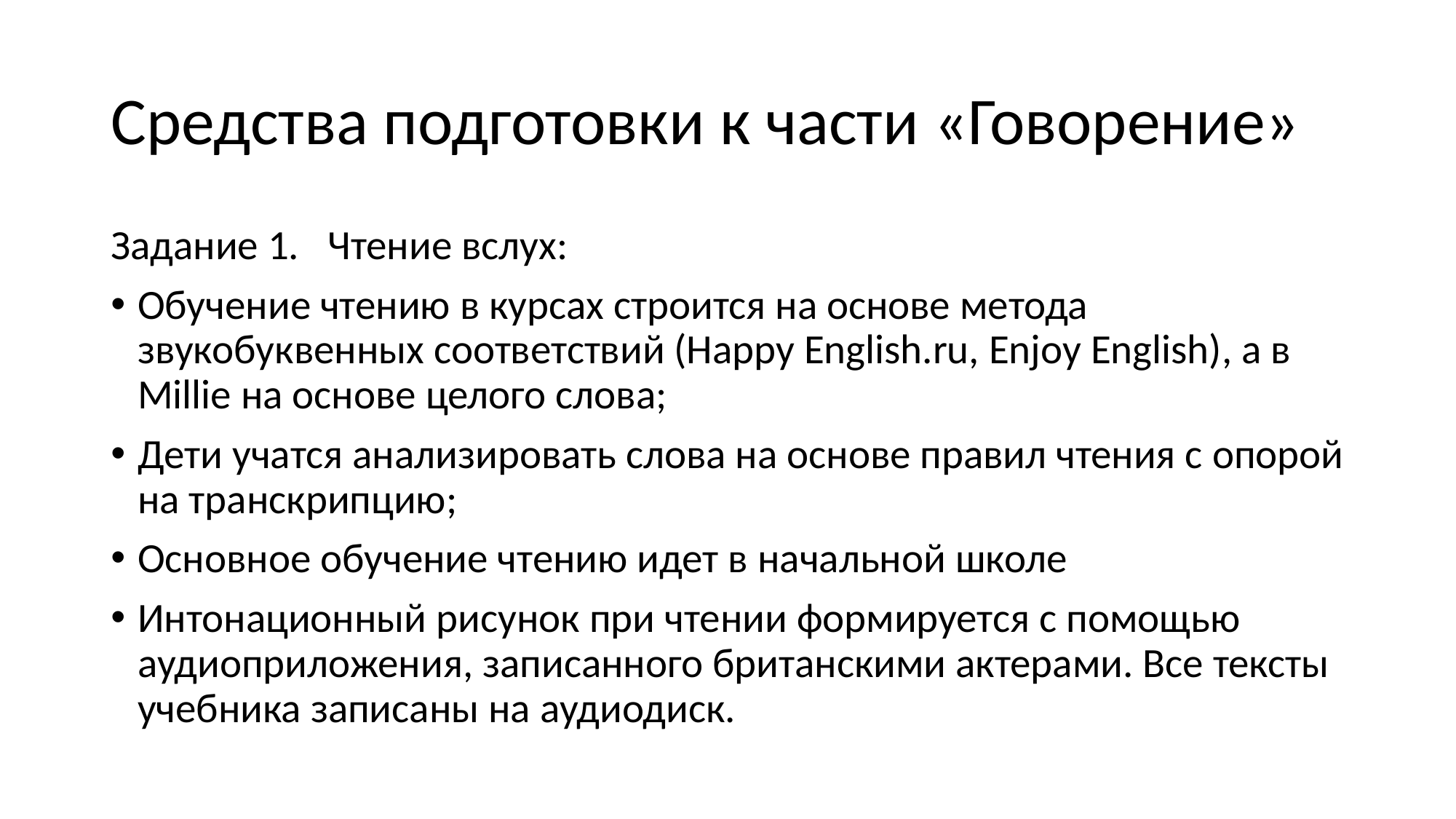

# Средства подготовки к части «Говорение»
Задание 1.   Чтение вслух:
Обучение чтению в курсах строится на основе метода звукобуквенных соответствий (Happy English.ru, Enjoy English), а в Millie на основе целого слова;
Дети учатся анализировать слова на основе правил чтения с опорой на транскрипцию;
Основное обучение чтению идет в начальной школе
Интонационный рисунок при чтении формируется с помощью аудиоприложения, записанного британскими актерами. Все тексты учебника записаны на аудиодиск.